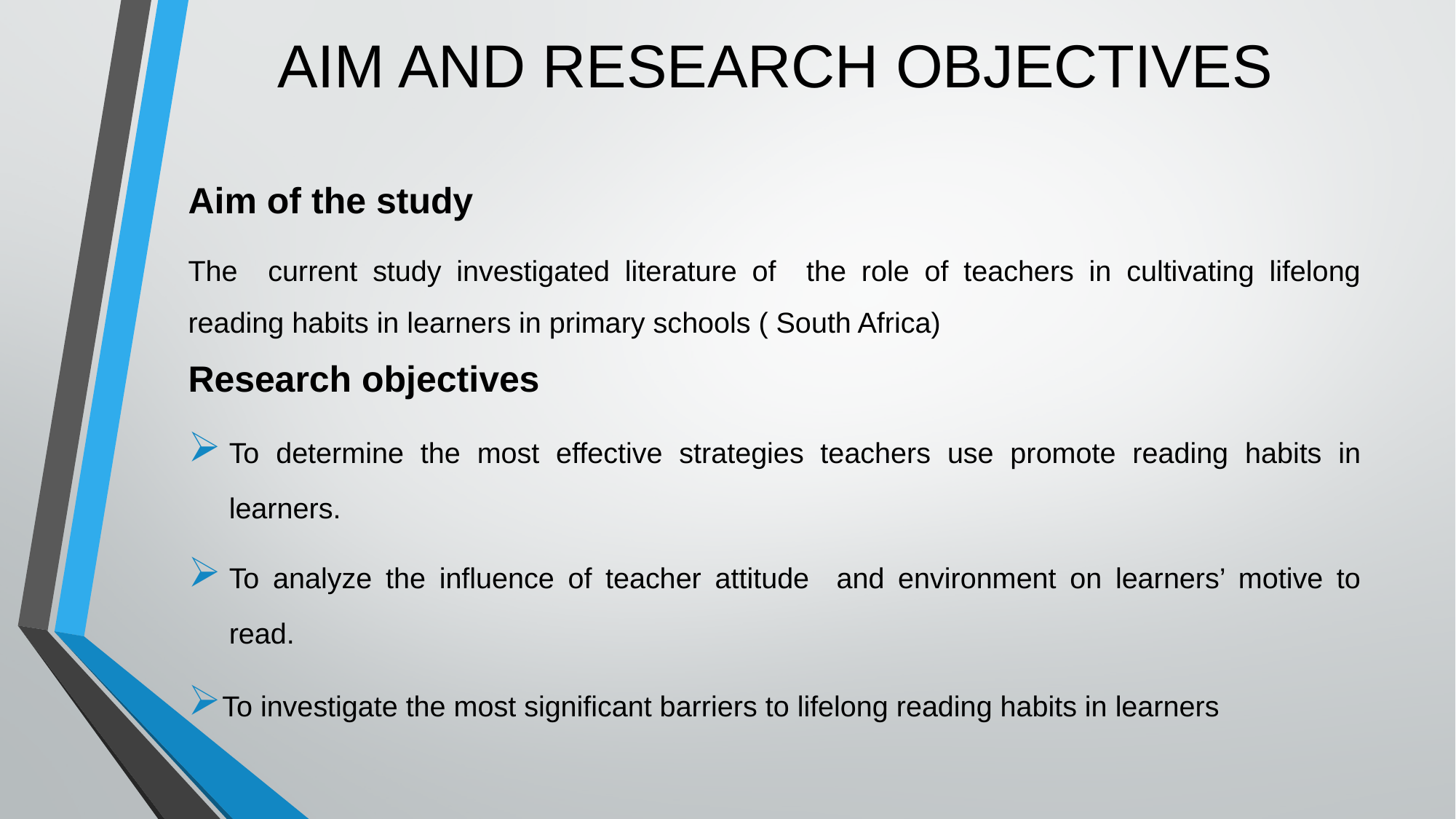

# AIM AND RESEARCH OBJECTIVES
Aim of the study
The  current study investigated literature of  the role of teachers in cultivating lifelong reading habits in learners in primary schools ( South Africa)
Research objectives
To determine the most effective strategies teachers use promote reading habits in learners.
To analyze the influence of teacher attitude  and environment on learners’ motive to read.
To investigate the most significant barriers to lifelong reading habits in learners